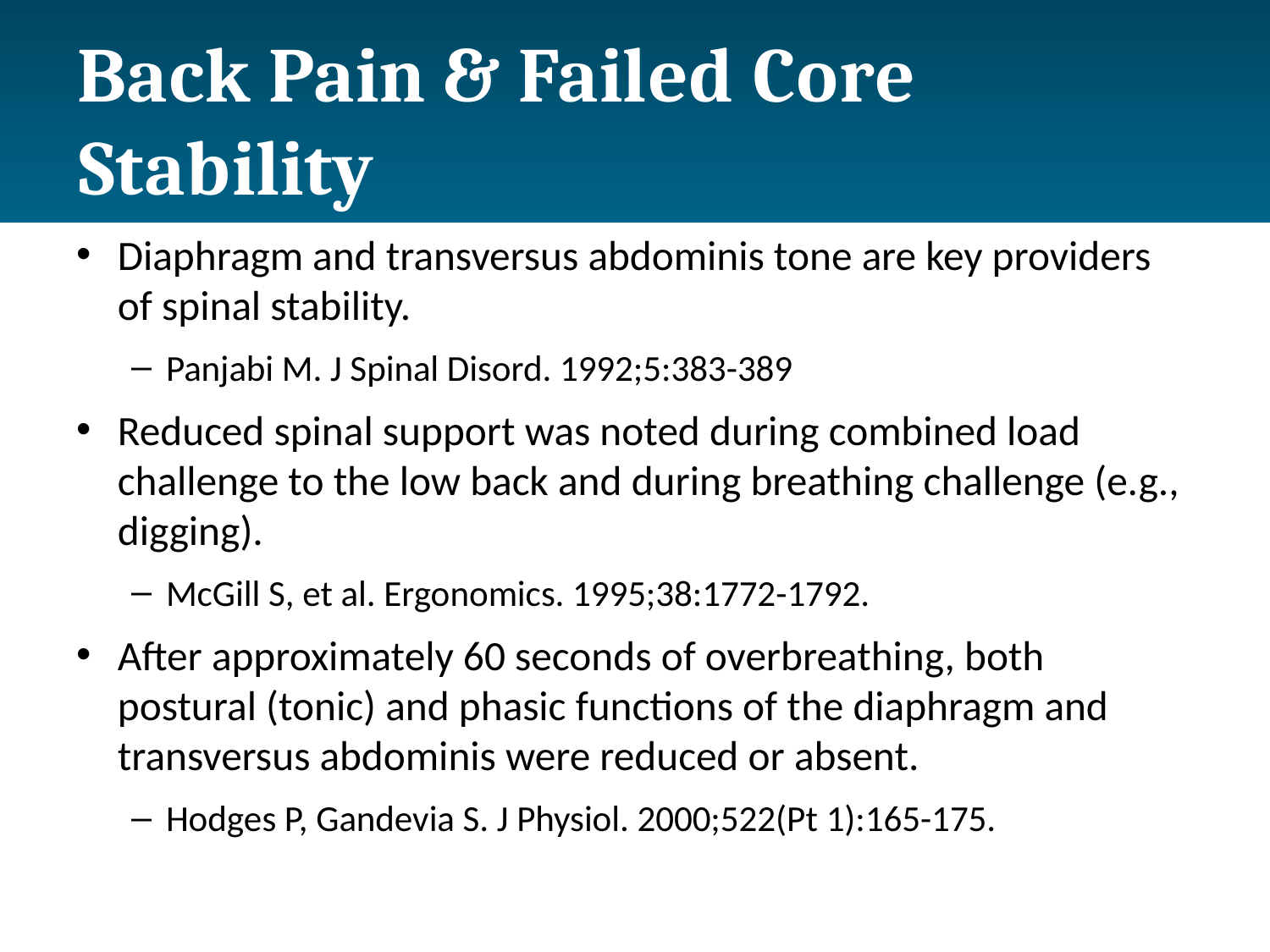

# Back Pain & Failed Core Stability
Diaphragm and transversus abdominis tone are key providers of spinal stability.
Panjabi M. J Spinal Disord. 1992;5:383-389
Reduced spinal support was noted during combined load challenge to the low back and during breathing challenge (e.g., digging).
McGill S, et al. Ergonomics. 1995;38:1772-1792.
After approximately 60 seconds of overbreathing, both postural (tonic) and phasic functions of the diaphragm and transversus abdominis were reduced or absent.
Hodges P, Gandevia S. J Physiol. 2000;522(Pt 1):165-175.